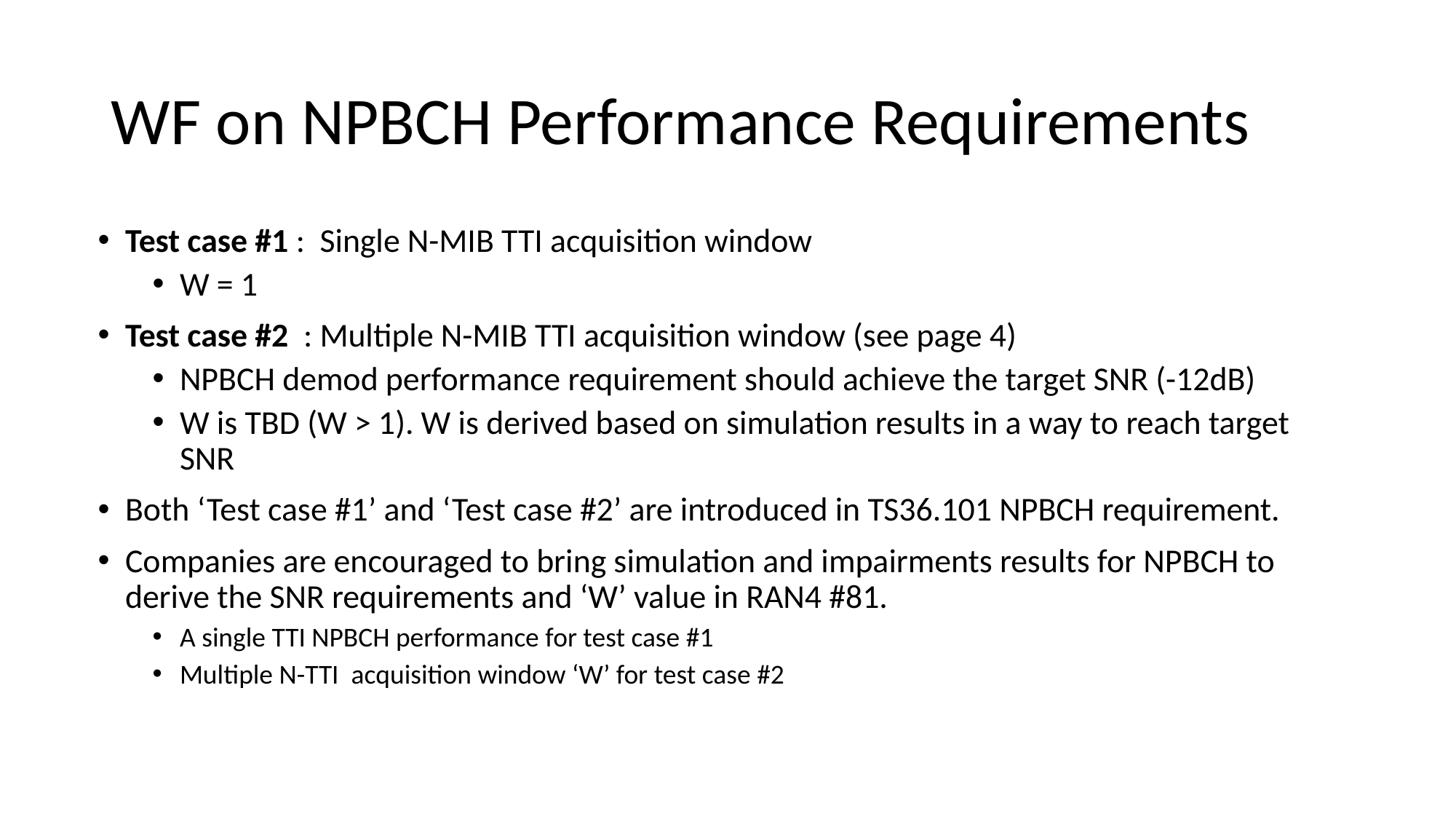

# WF on NPBCH Performance Requirements
Test case #1 :  Single N-MIB TTI acquisition window
W = 1
Test case #2  : Multiple N-MIB TTI acquisition window (see page 4)
NPBCH demod performance requirement should achieve the target SNR (-12dB)
W is TBD (W > 1). W is derived based on simulation results in a way to reach target SNR
Both ‘Test case #1’ and ‘Test case #2’ are introduced in TS36.101 NPBCH requirement.
Companies are encouraged to bring simulation and impairments results for NPBCH to derive the SNR requirements and ‘W’ value in RAN4 #81.
A single TTI NPBCH performance for test case #1
Multiple N-TTI  acquisition window ‘W’ for test case #2